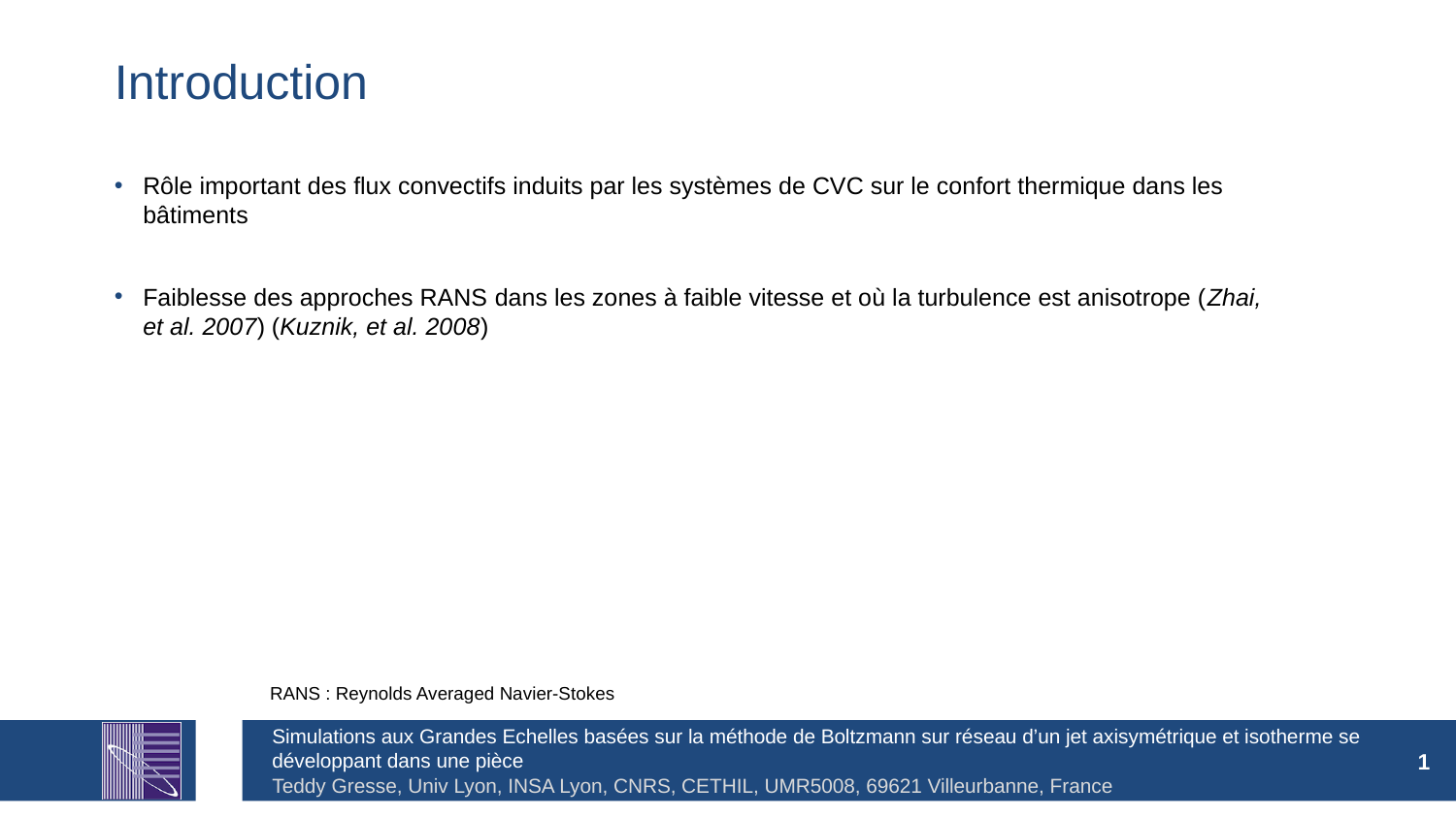

# Introduction

Rôle important des flux convectifs induits par les systèmes de CVC sur le confort thermique dans les bâtiments

Faiblesse des approches RANS dans les zones à faible vitesse et où la turbulence est anisotrope (Zhai, et al. 2007) (Kuznik, et al. 2008)

RANS : Reynolds Averaged Navier-Stokes
Simulations aux Grandes Echelles basées sur la méthode de Boltzmann sur réseau d’un jet axisymétrique et isotherme se développant dans une pièce
1
Teddy Gresse, Univ Lyon, INSA Lyon, CNRS, CETHIL, UMR5008, 69621 Villeurbanne, France